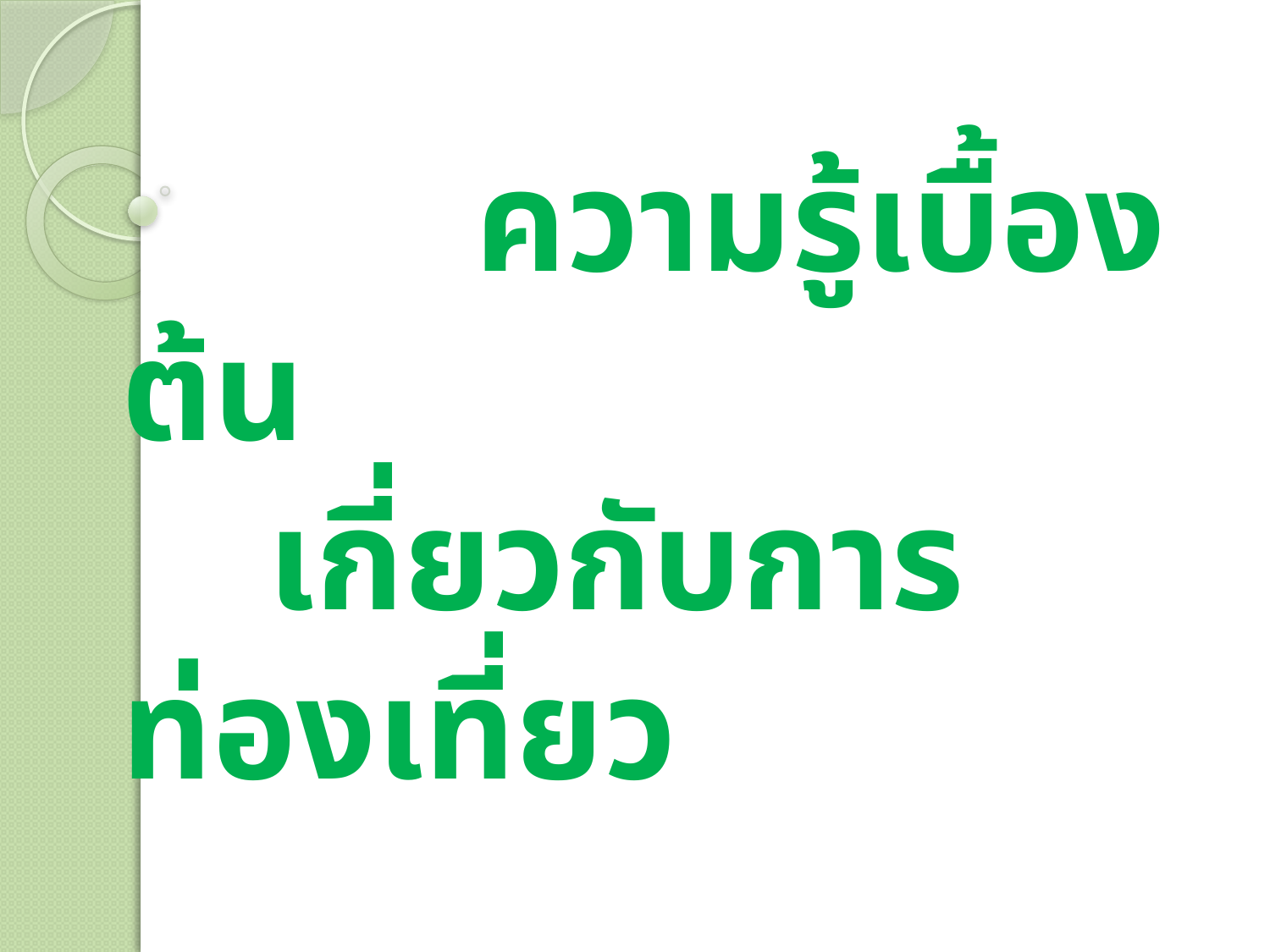

# บทที่ 1 ความรู้เบื้องต้น เกี่ยวกับการท่องเที่ยว